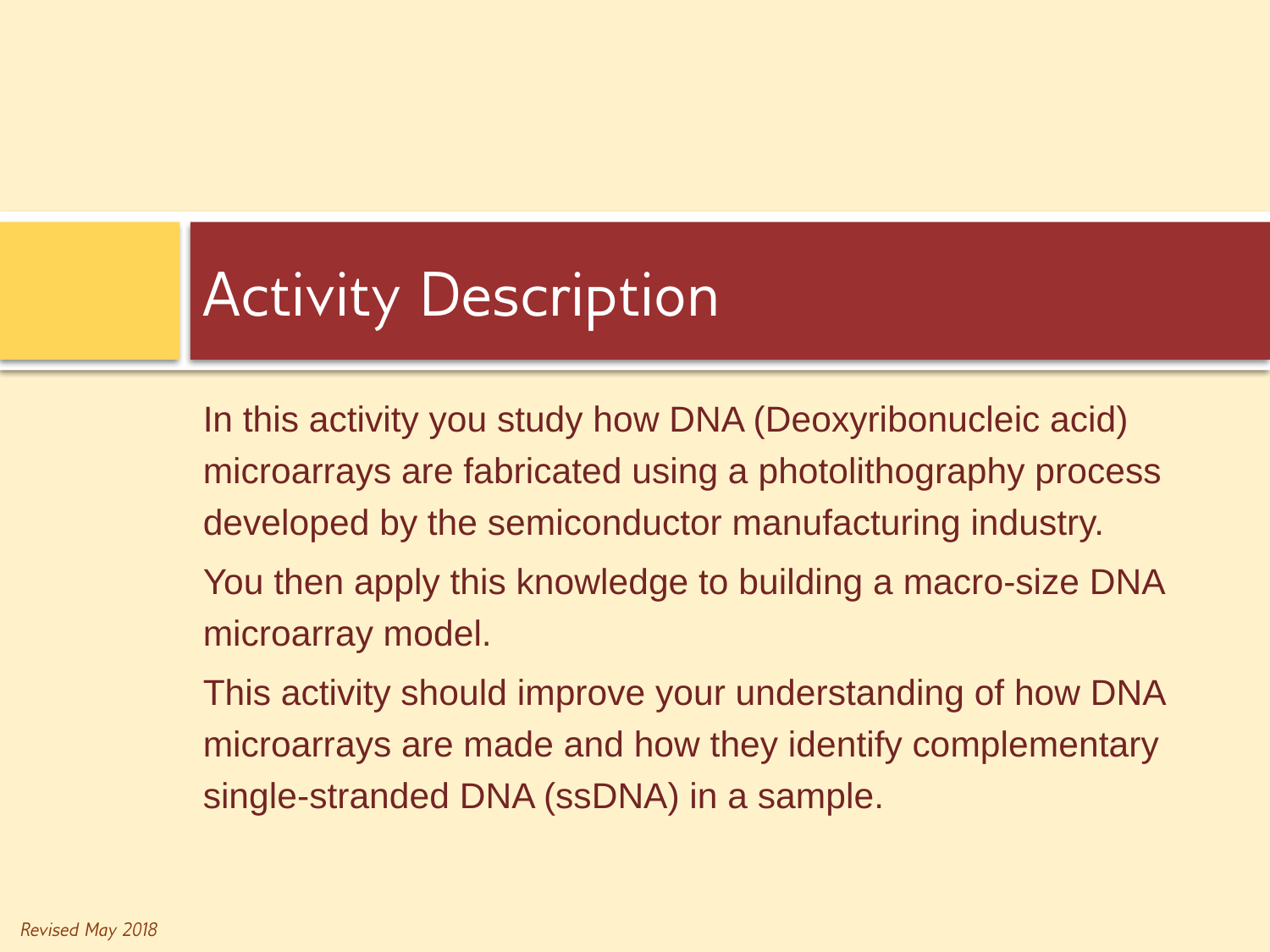

# Activity Description
In this activity you study how DNA (Deoxyribonucleic acid) microarrays are fabricated using a photolithography process developed by the semiconductor manufacturing industry.
You then apply this knowledge to building a macro-size DNA microarray model.
This activity should improve your understanding of how DNA microarrays are made and how they identify complementary single-stranded DNA (ssDNA) in a sample.